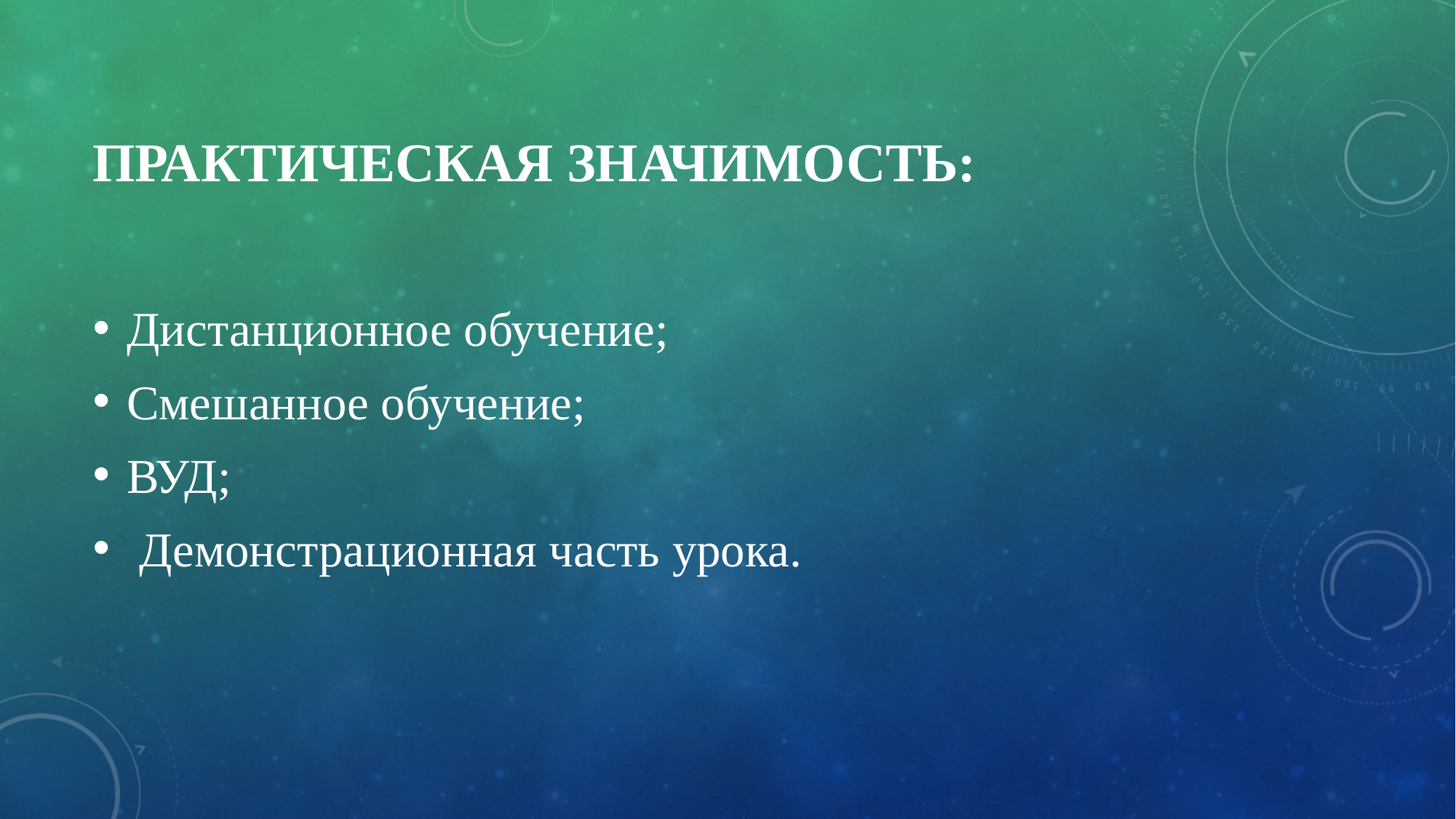

# Практическая значимость:
Дистанционное обучение;
Смешанное обучение;
ВУД;
 Демонстрационная часть урока.